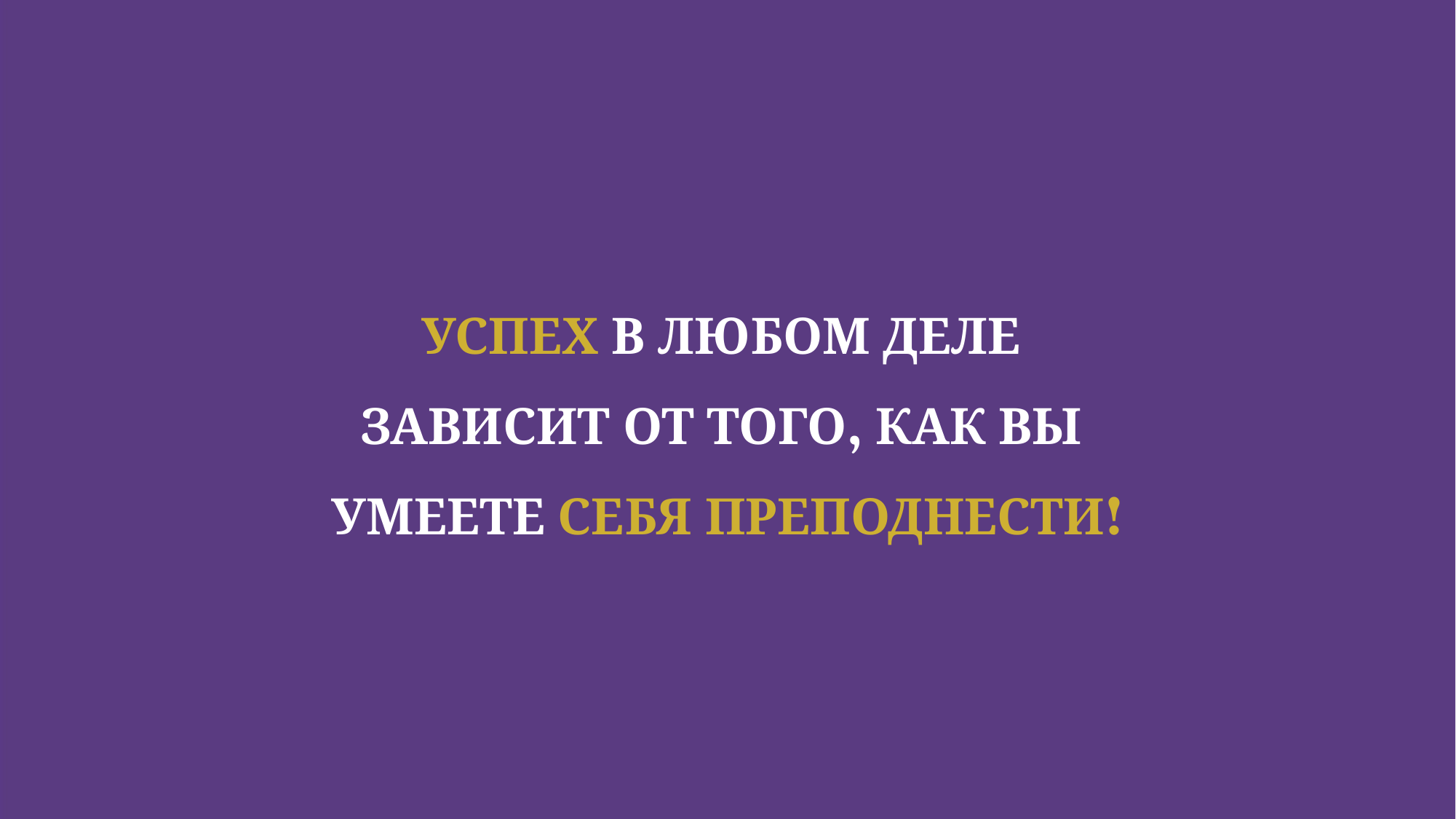

УСПЕХ В ЛЮБОМ ДЕЛЕ
ЗАВИСИТ ОТ ТОГО, КАК ВЫ
УМЕЕТЕ СЕБЯ ПРЕПОДНЕСТИ!